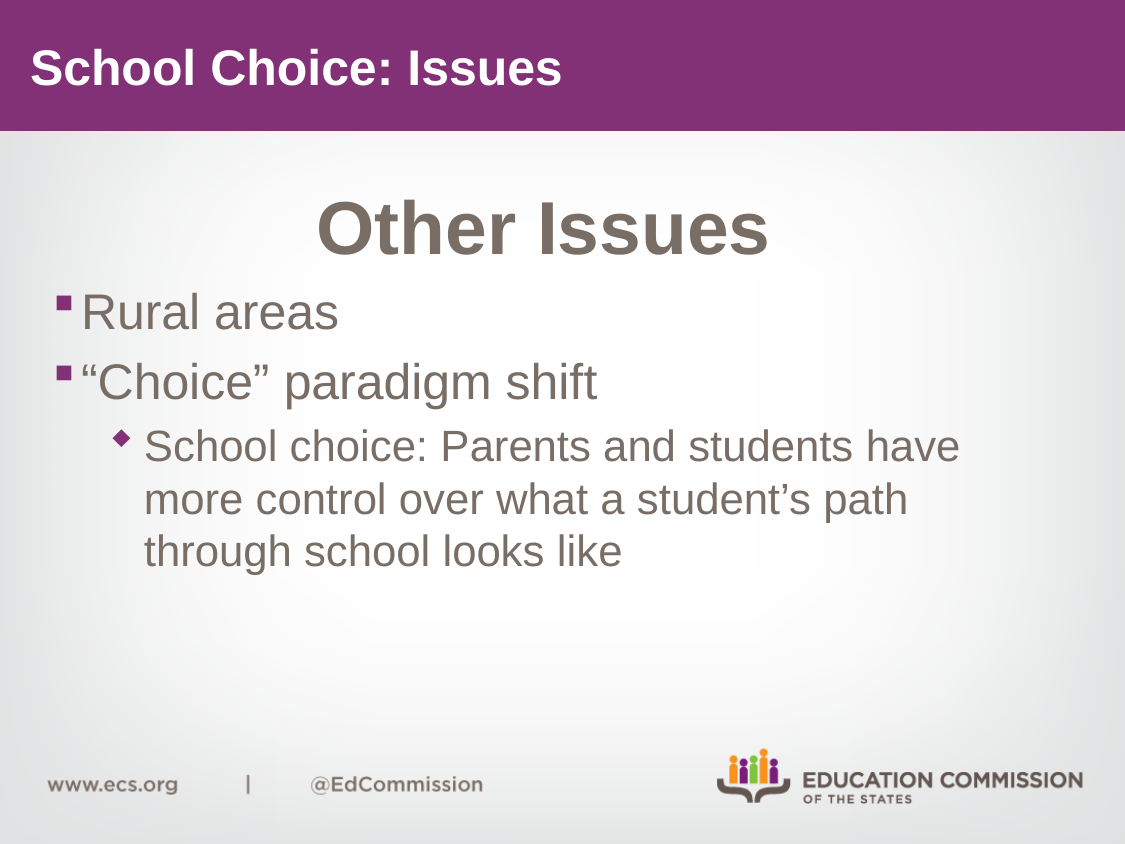

#
School Choice: Issues
Other Issues
Rural areas
“Choice” paradigm shift
School choice: Parents and students have more control over what a student’s path through school looks like